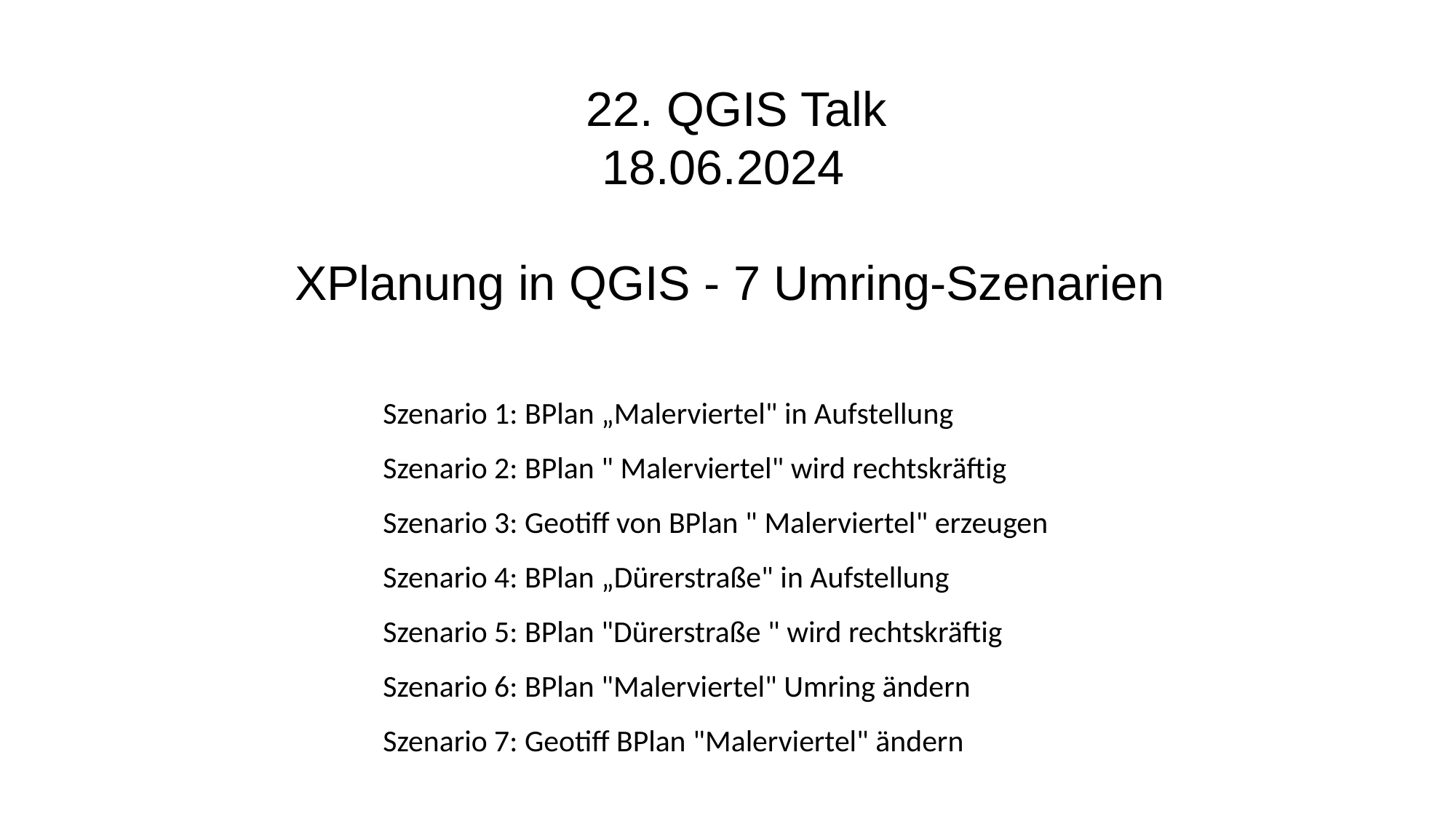

22. QGIS Talk
18.06.2024

XPlanung in QGIS - 7 Umring-Szenarien

Szenario 1: BPlan „Malerviertel" in Aufstellung
Szenario 2: BPlan " Malerviertel" wird rechtskräftig
Szenario 3: Geotiff von BPlan " Malerviertel" erzeugen
Szenario 4: BPlan „Dürerstraße" in Aufstellung
Szenario 5: BPlan "Dürerstraße " wird rechtskräftig
Szenario 6: BPlan "Malerviertel" Umring ändern
Szenario 7: Geotiff BPlan "Malerviertel" ändern